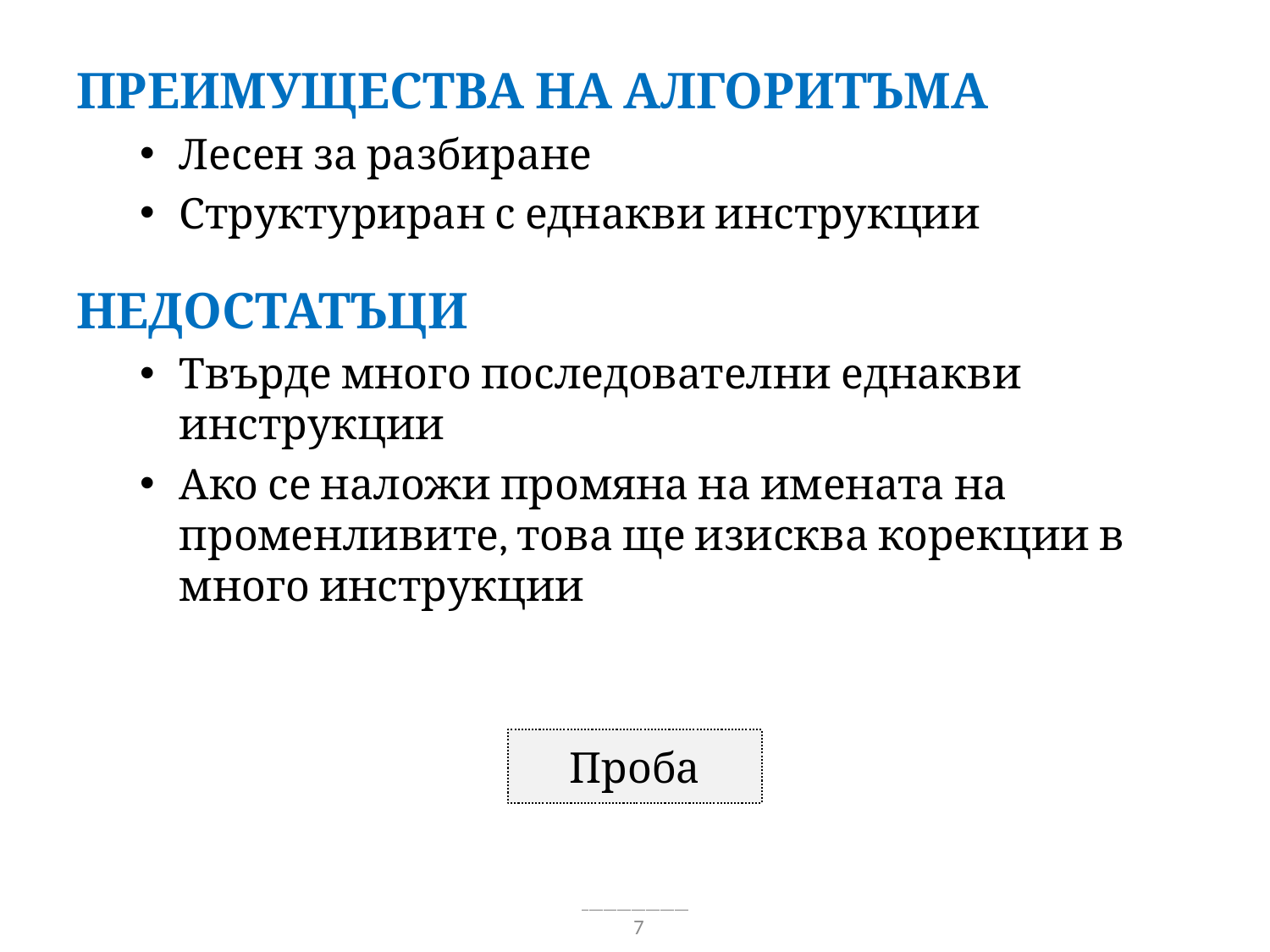

Преимущества на алгоритъма
Лесен за разбиране
Структуриран с еднакви инструкции
Недостатъци
Твърде много последователни еднакви инструкции
Ако се наложи промяна на имената на променливите, това ще изисква корекции в много инструкции
Проба
7